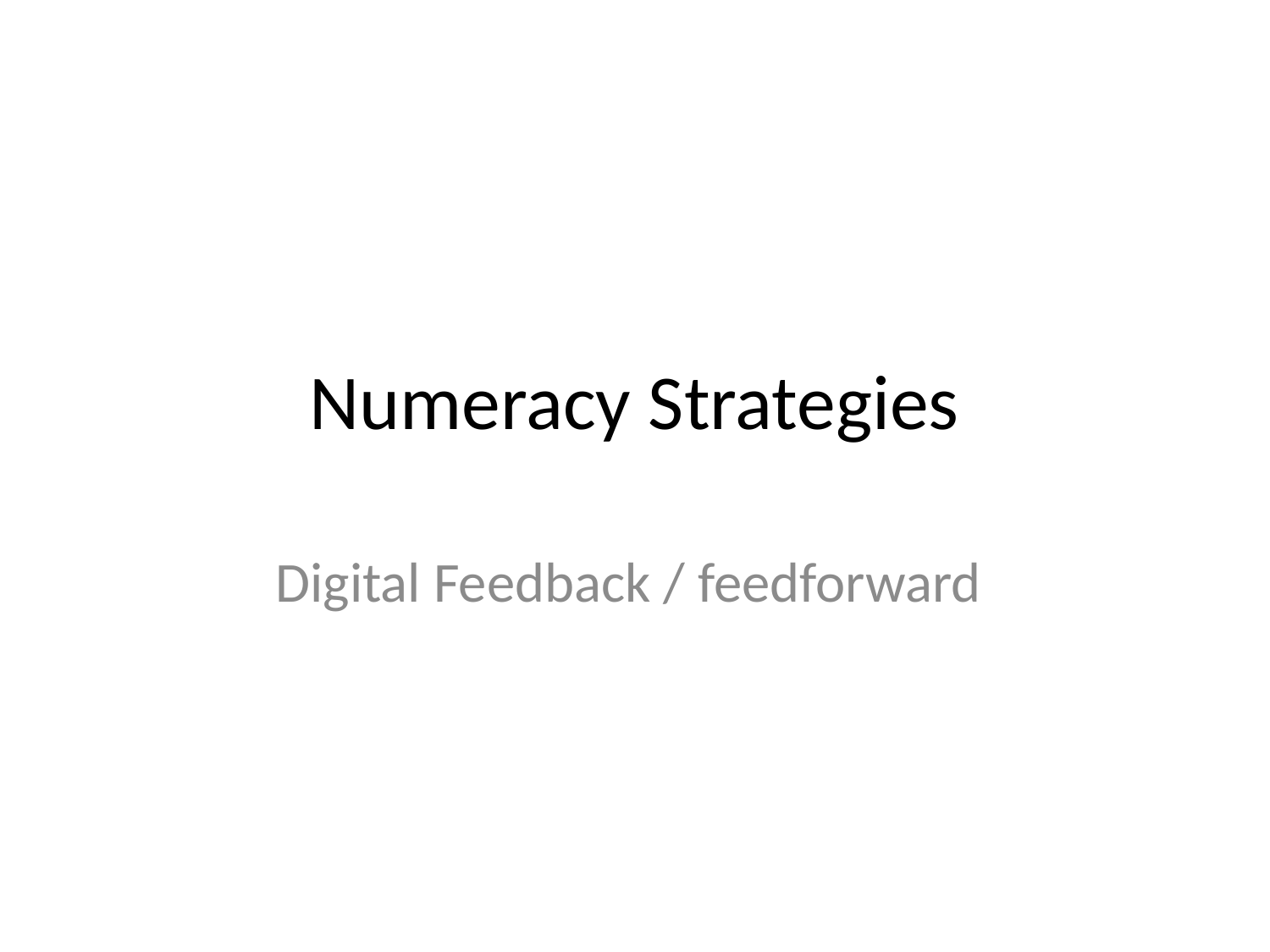

# Numeracy Strategies
Digital Feedback / feedforward